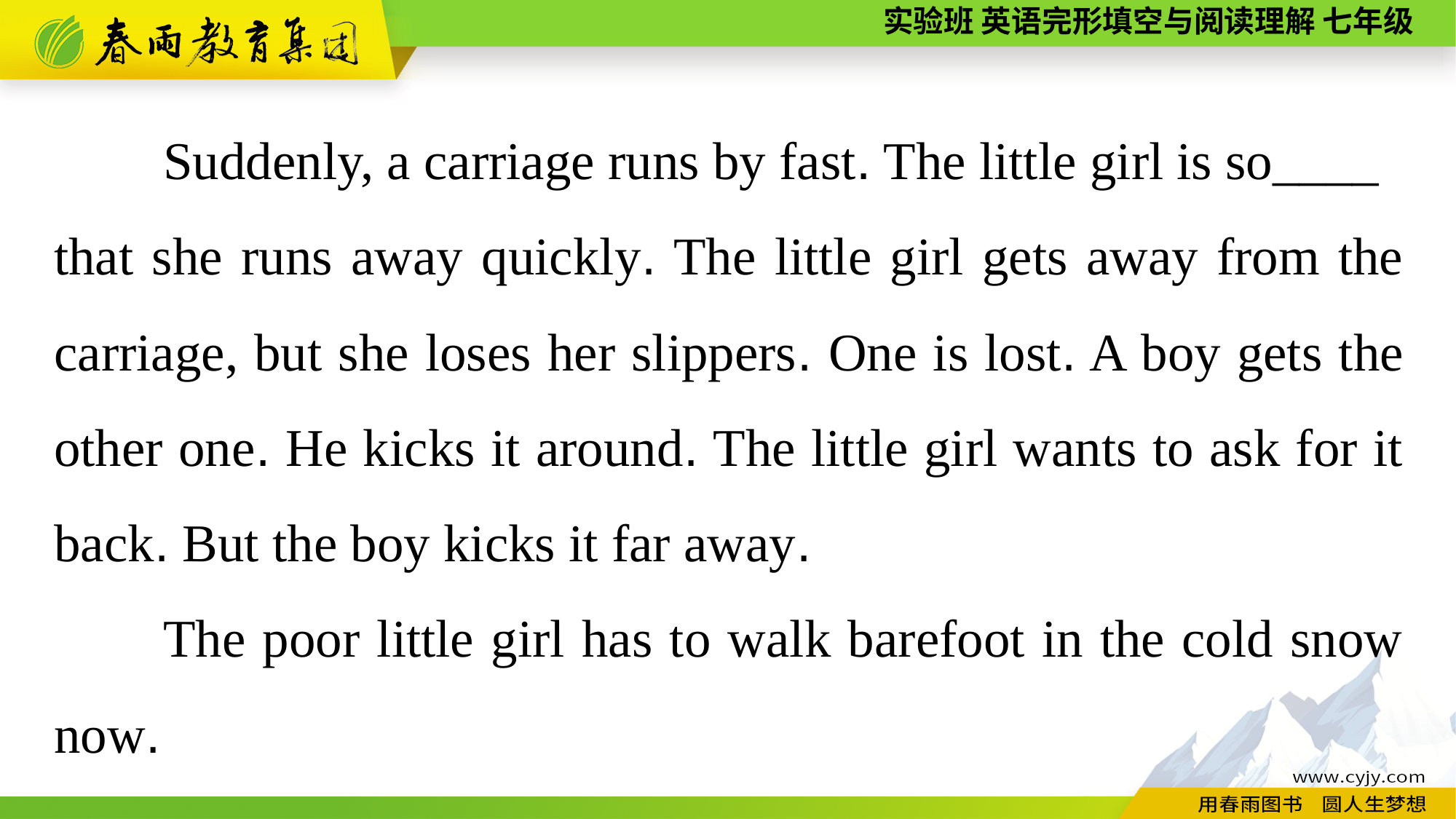

Suddenly, a carriage runs by fast. The little girl is so____
that she runs away quickly. The little girl gets away from the carriage, but she loses her slippers. One is lost. A boy gets the other one. He kicks it around. The little girl wants to ask for it back. But the boy kicks it far away.
The poor little girl has to walk barefoot in the cold snow now.